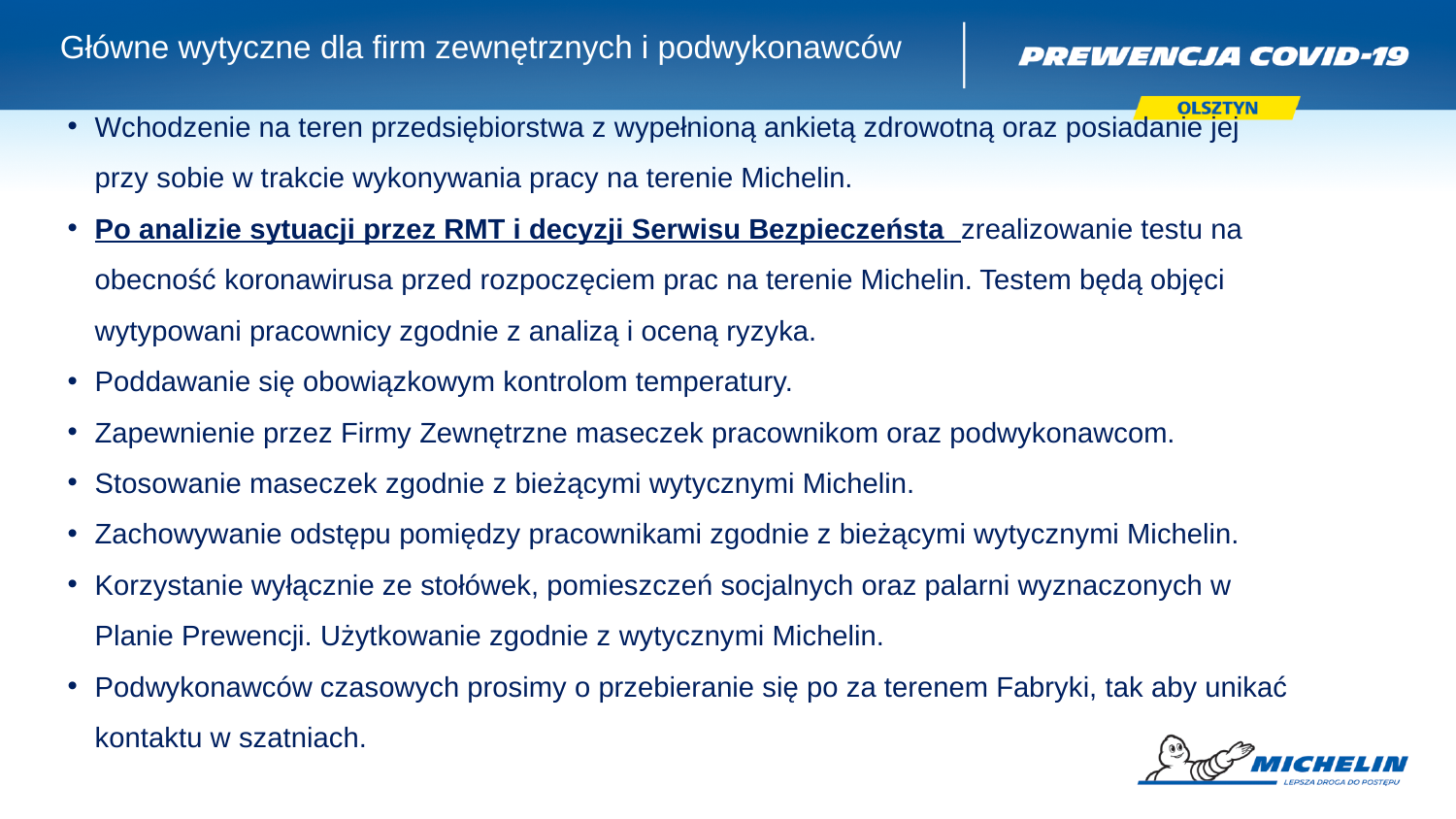

Wchodzenie na teren przedsiębiorstwa z wypełnioną ankietą zdrowotną oraz posiadanie jej przy sobie w trakcie wykonywania pracy na terenie Michelin.
Po analizie sytuacji przez RMT i decyzji Serwisu Bezpieczeństa  zrealizowanie testu na obecność koronawirusa przed rozpoczęciem prac na terenie Michelin. Testem będą objęci wytypowani pracownicy zgodnie z analizą i oceną ryzyka.
Poddawanie się obowiązkowym kontrolom temperatury.
Zapewnienie przez Firmy Zewnętrzne maseczek pracownikom oraz podwykonawcom.
Stosowanie maseczek zgodnie z bieżącymi wytycznymi Michelin.
Zachowywanie odstępu pomiędzy pracownikami zgodnie z bieżącymi wytycznymi Michelin.
Korzystanie wyłącznie ze stołówek, pomieszczeń socjalnych oraz palarni wyznaczonych w Planie Prewencji. Użytkowanie zgodnie z wytycznymi Michelin.
Podwykonawców czasowych prosimy o przebieranie się po za terenem Fabryki, tak aby unikać kontaktu w szatniach.

Główne wytyczne dla firm zewnętrznych i podwykonawców